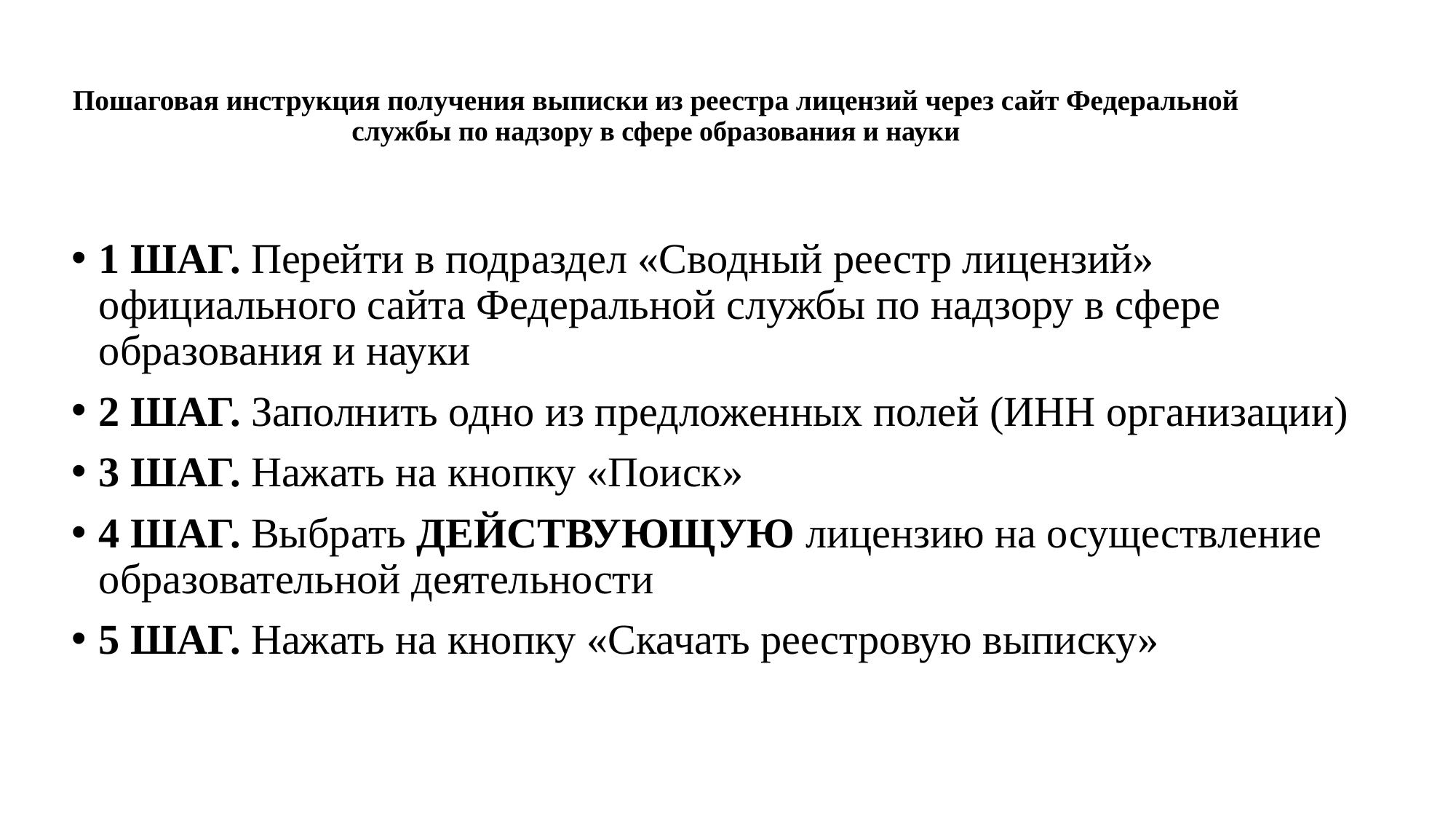

# Пошаговая инструкция получения выписки из реестра лицензий через сайт Федеральной службы по надзору в сфере образования и науки
1 ШАГ. Перейти в подраздел «Сводный реестр лицензий» официального сайта Федеральной службы по надзору в сфере образования и науки
2 ШАГ. Заполнить одно из предложенных полей (ИНН организации)
3 ШАГ. Нажать на кнопку «Поиск»
4 ШАГ. Выбрать ДЕЙСТВУЮЩУЮ лицензию на осуществление образовательной деятельности
5 ШАГ. Нажать на кнопку «Скачать реестровую выписку»